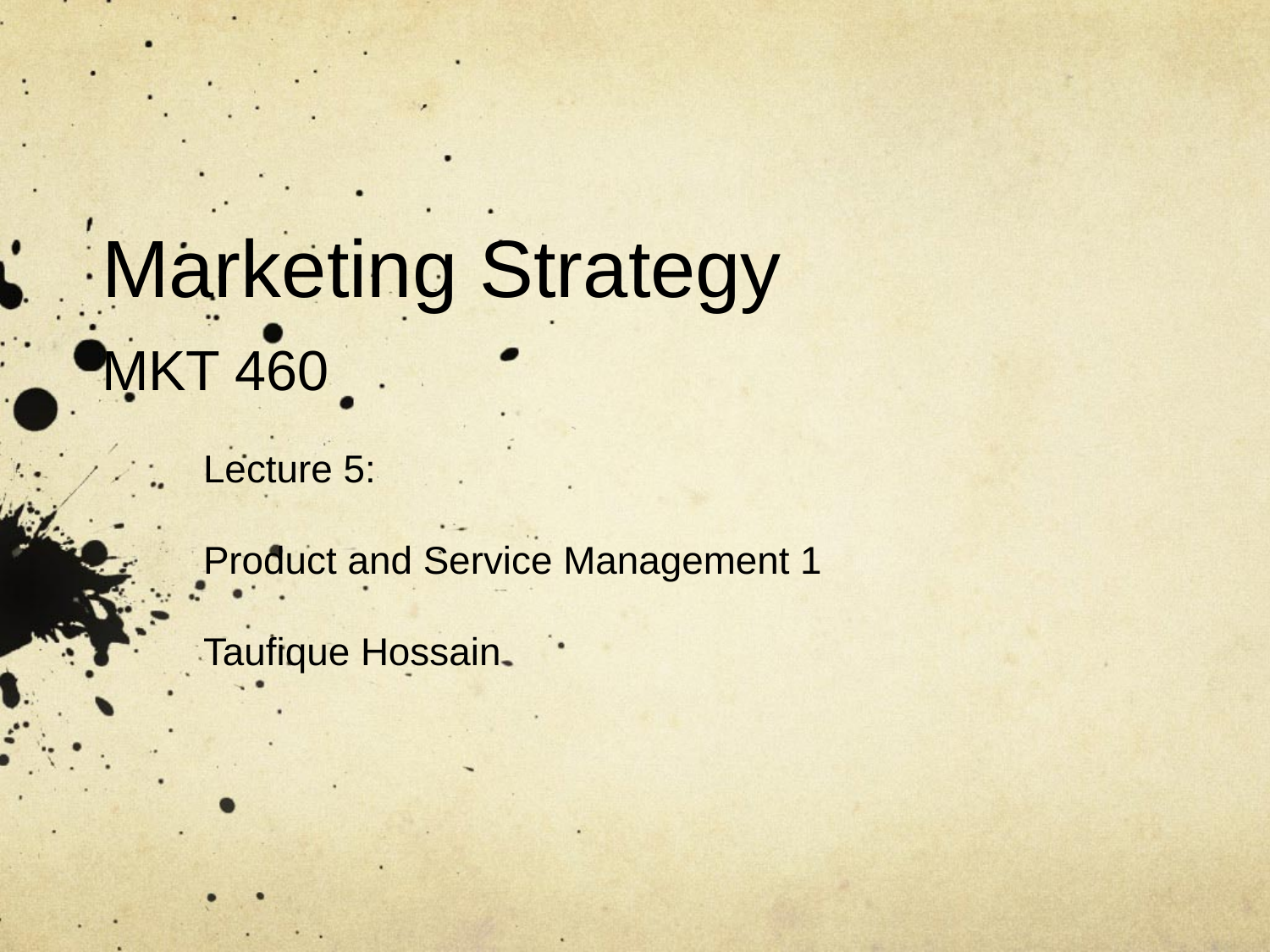

# Marketing Strategy MKT 460
Lecture 5:

Product and Service Management 1

Taufique Hossain